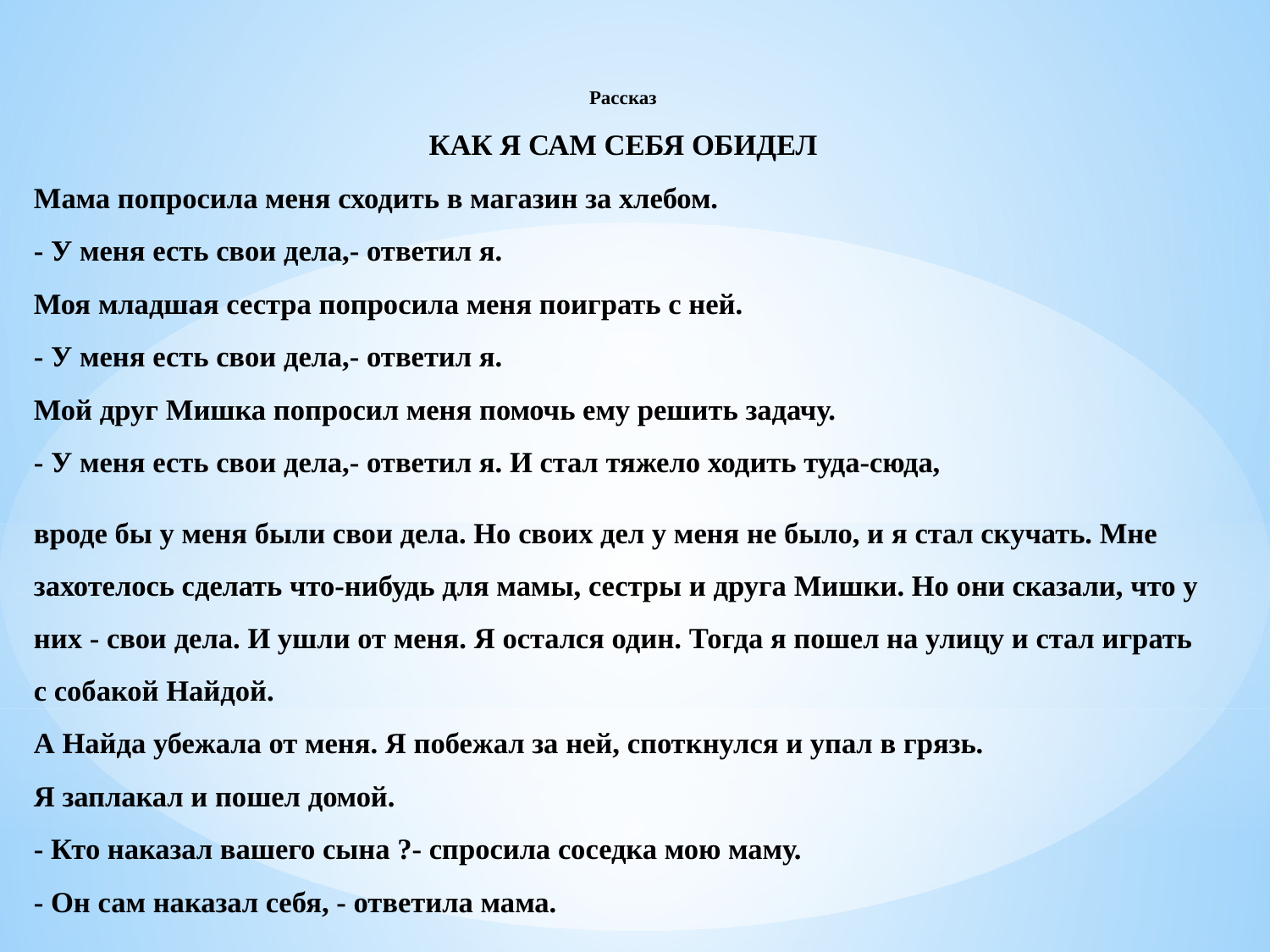

Рассказ
КАК Я САМ СЕБЯ ОБИДЕЛ
Мама попросила меня сходить в магазин за хлебом.
- У меня есть свои дела,- ответил я.
Моя младшая сестра попросила меня поиграть с ней.
- У меня есть свои дела,- ответил я.
Мой друг Мишка попросил меня помочь ему решить задачу.
- У меня есть свои дела,- ответил я. И стал тяжело ходить туда-сюда,
вроде бы у меня были свои дела. Но своих дел у меня не было, и я стал скучать. Мне захотелось сделать что-нибудь для мамы, сестры и друга Мишки. Но они сказали, что у них - свои дела. И ушли от меня. Я остался один. Тогда я пошел на улицу и стал играть с собакой Найдой.
А Найда убежала от меня. Я побежал за ней, споткнулся и упал в грязь.
Я заплакал и пошел домой.
- Кто наказал вашего сына ?- спросила соседка мою маму.
- Он сам наказал себя, - ответила мама.

#